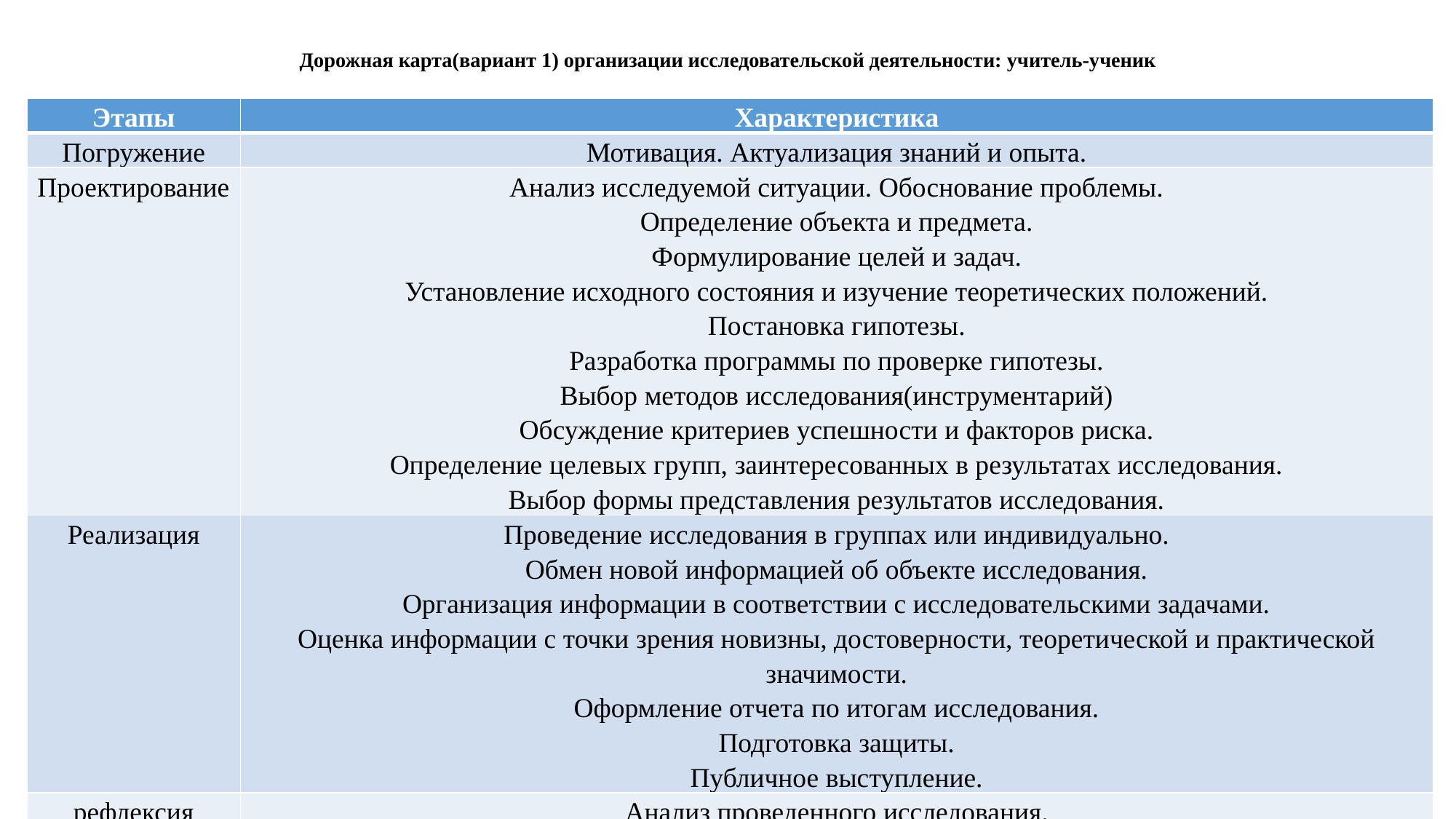

# Дорожная карта(вариант 1) организации исследовательской деятельности: учитель-ученик
| Этапы | Характеристика |
| --- | --- |
| Погружение | Мотивация. Актуализация знаний и опыта. |
| Проектирование | Анализ исследуемой ситуации. Обоснование проблемы. Определение объекта и предмета. Формулирование целей и задач. Установление исходного состояния и изучение теоретических положений. Постановка гипотезы. Разработка программы по проверке гипотезы. Выбор методов исследования(инструментарий) Обсуждение критериев успешности и факторов риска. Определение целевых групп, заинтересованных в результатах исследования. Выбор формы представления результатов исследования. |
| Реализация | Проведение исследования в группах или индивидуально. Обмен новой информацией об объекте исследования. Организация информации в соответствии с исследовательскими задачами. Оценка информации с точки зрения новизны, достоверности, теоретической и практической значимости. Оформление отчета по итогам исследования. Подготовка защиты. Публичное выступление. |
| рефлексия | Анализ проведенного исследования. Подведение итогов. Рефлексия. Оценка успехов и неудач. Постановка новых задач. |